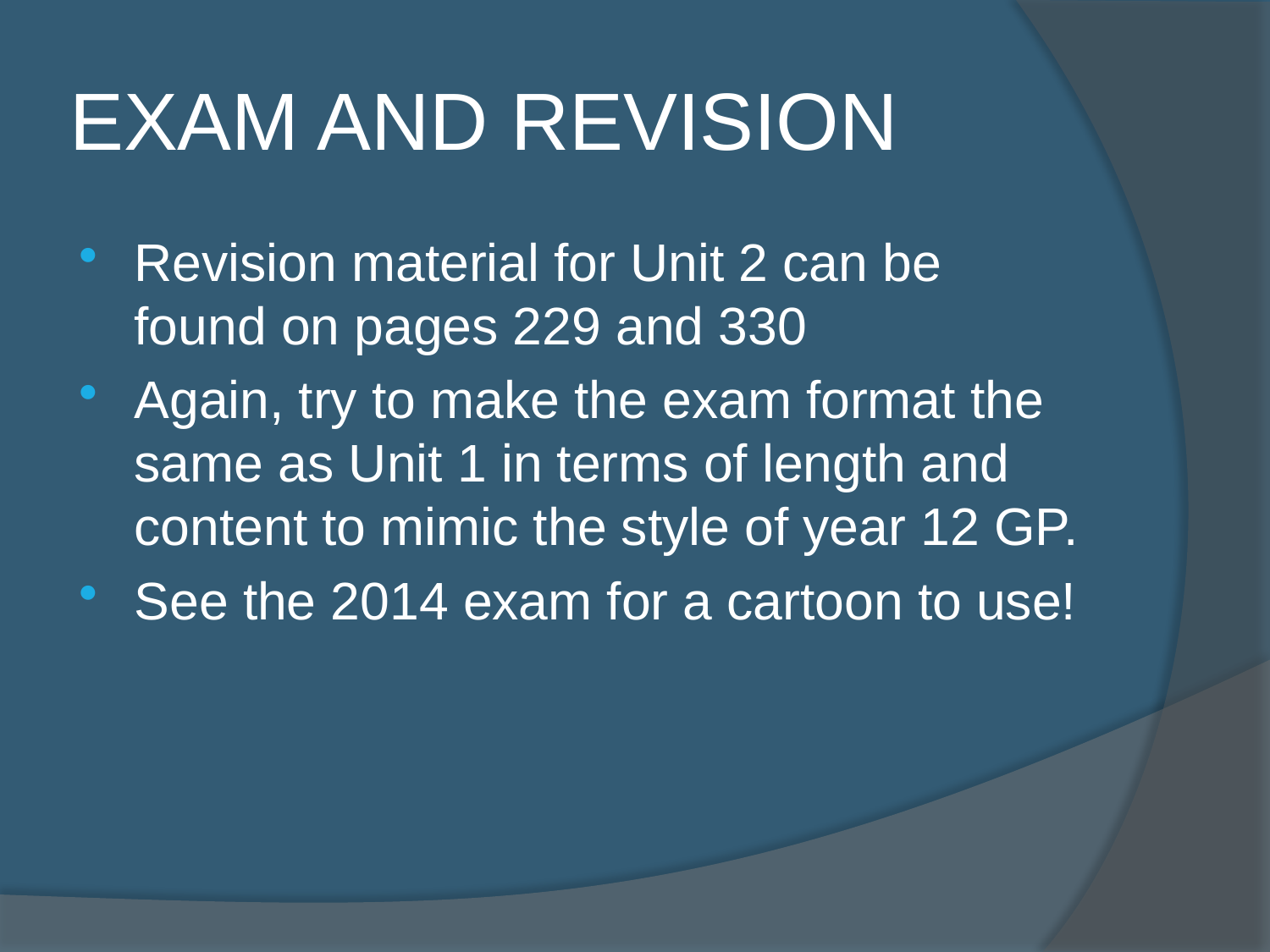

# EXAM AND REVISION
Revision material for Unit 2 can be found on pages 229 and 330
Again, try to make the exam format the same as Unit 1 in terms of length and content to mimic the style of year 12 GP.
See the 2014 exam for a cartoon to use!